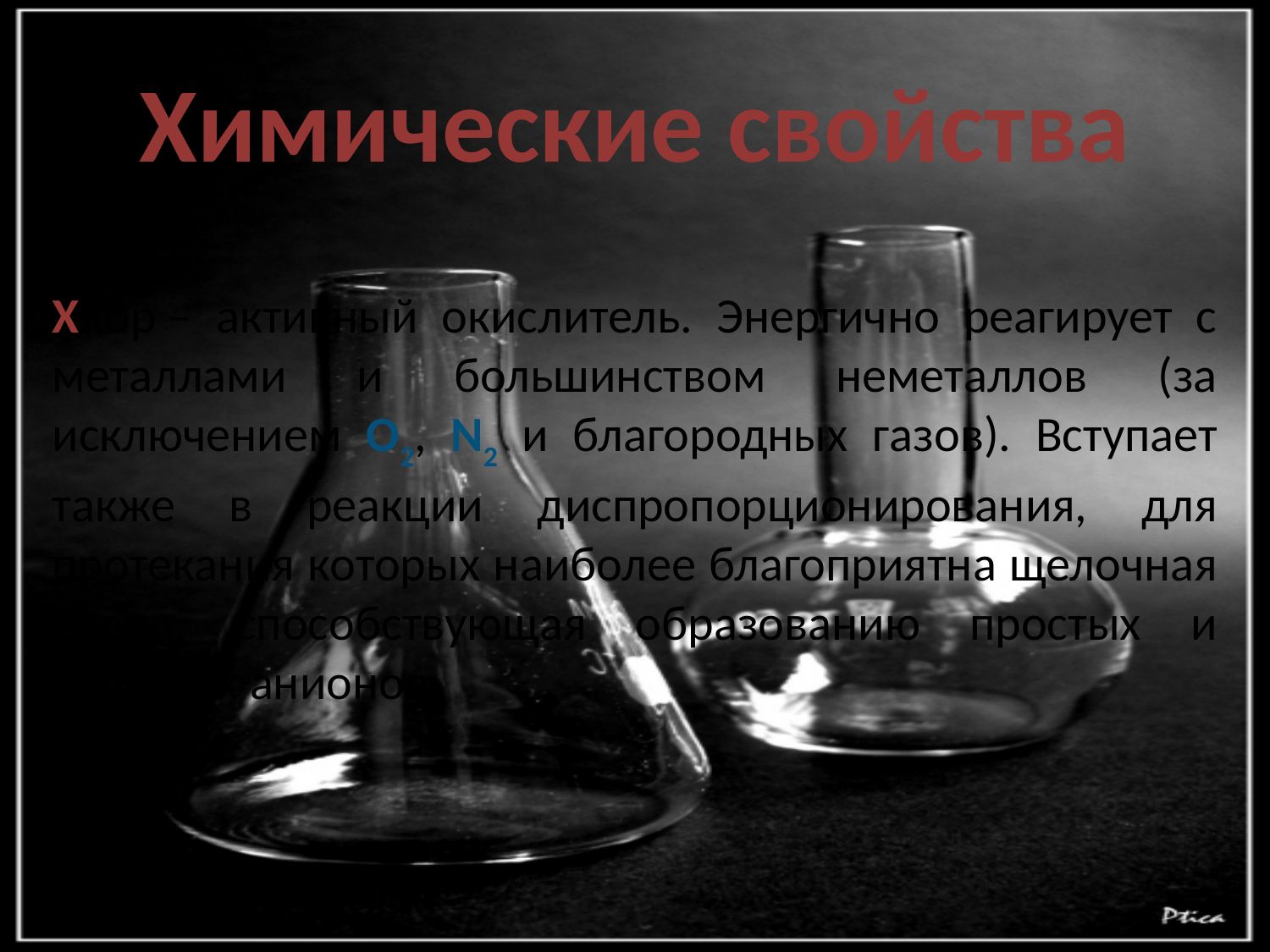

# Химические свойства
Хлор – активный окислитель. Энергично реагирует с металлами и большинством неметаллов (за исключением O2, N2 и благородных газов). Вступает также в реакции диспропорционирования, для протекания которых наиболее благоприятна щелочная среда, способствующая образованию простых и сложных анионов.